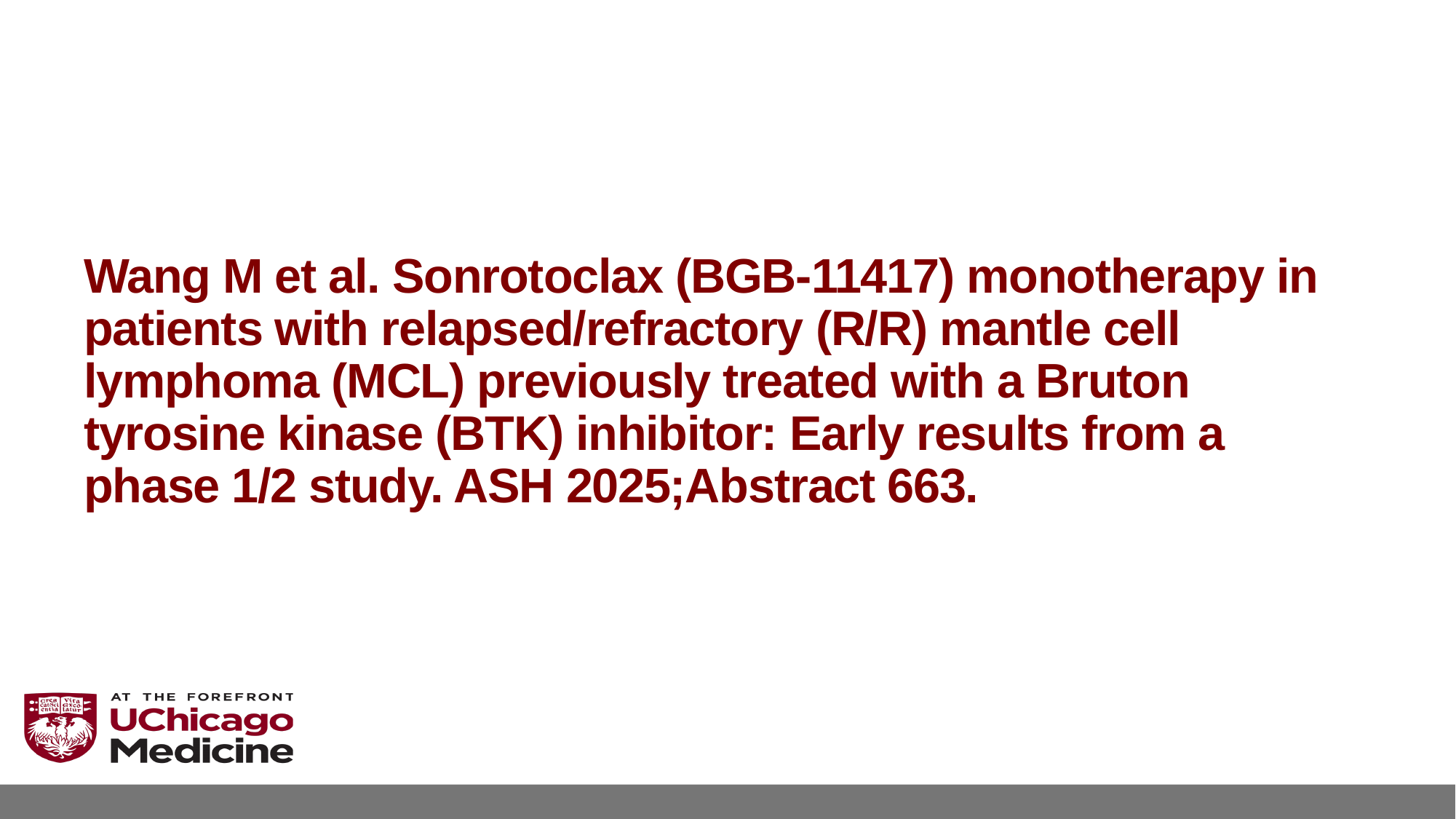

# Wang M et al. Sonrotoclax (BGB-11417) monotherapy in patients with relapsed/refractory (R/R) mantle cell lymphoma (MCL) previously treated with a Bruton tyrosine kinase (BTK) inhibitor: Early results from a phase 1/2 study. ASH 2025;Abstract 663.